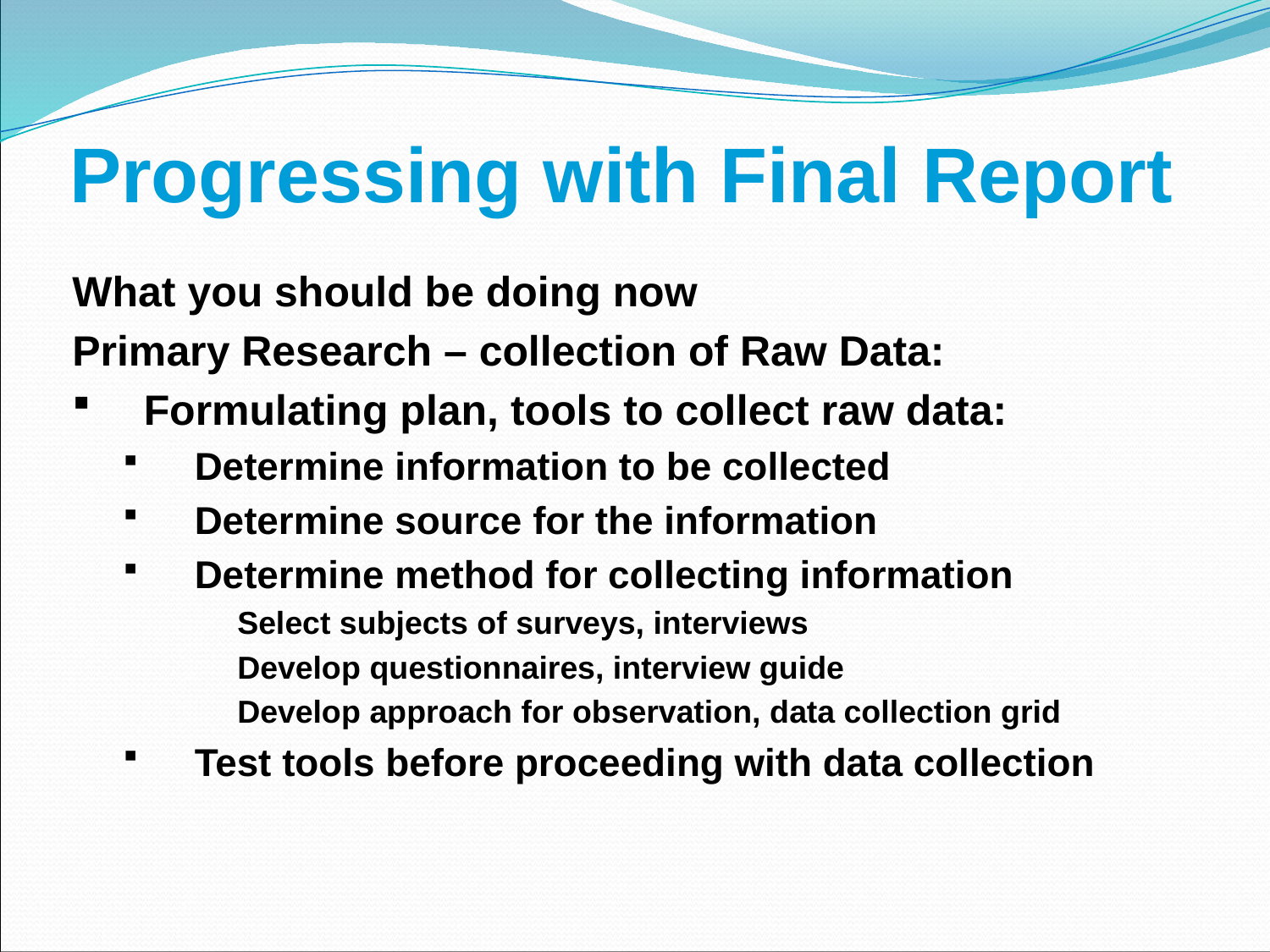

# Progressing with Final Report
What you should be doing now
Primary Research – collection of Raw Data:
Formulating plan, tools to collect raw data:
Determine information to be collected
Determine source for the information
Determine method for collecting information
Select subjects of surveys, interviews
Develop questionnaires, interview guide
Develop approach for observation, data collection grid
Test tools before proceeding with data collection